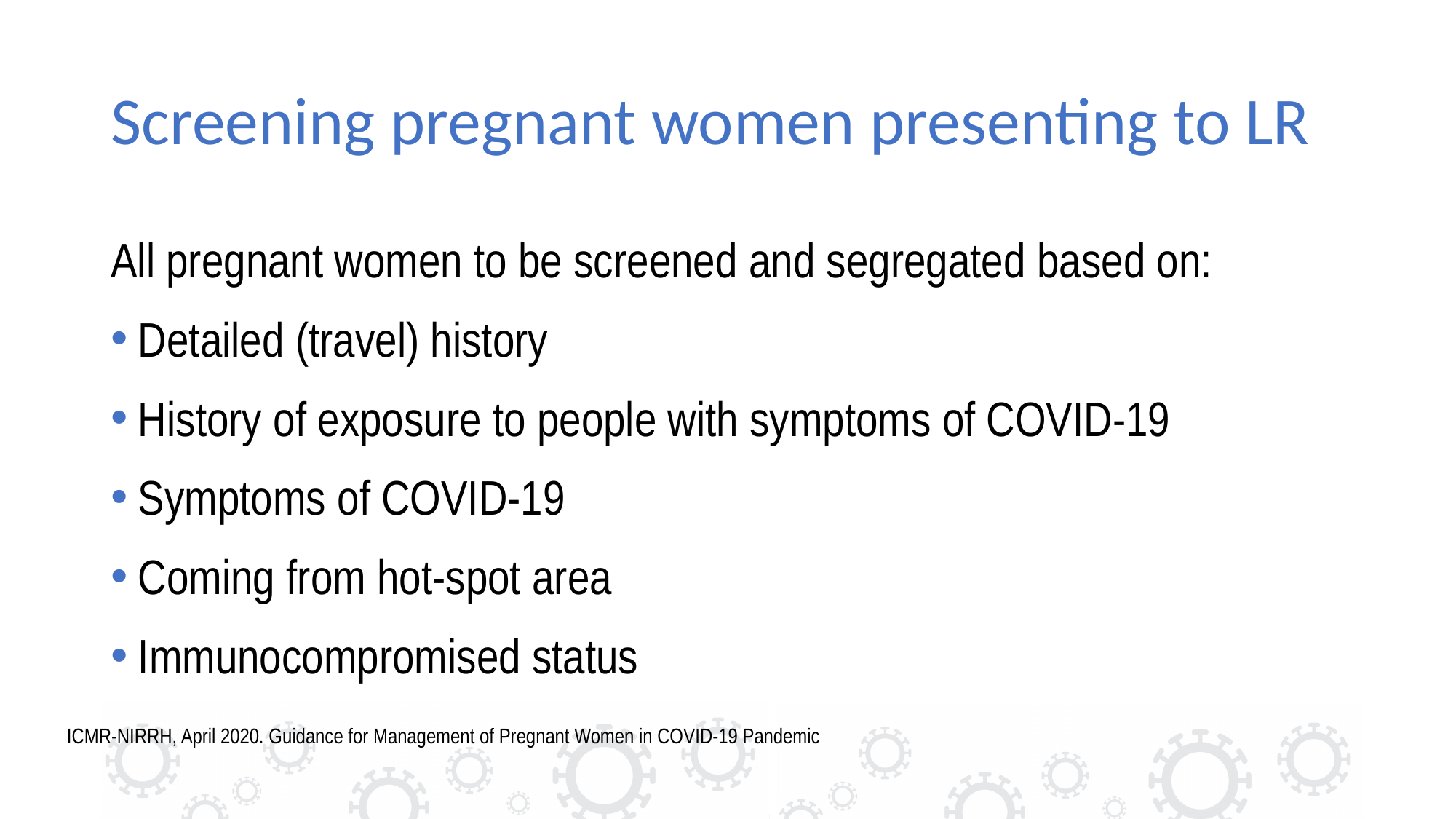

# Screening pregnant women presenting to LR
All pregnant women to be screened and segregated based on:
Detailed (travel) history
History of exposure to people with symptoms of COVID-19
Symptoms of COVID-19
Coming from hot-spot area
Immunocompromised status
ICMR-NIRRH, April 2020. Guidance for Management of Pregnant Women in COVID-19 Pandemic